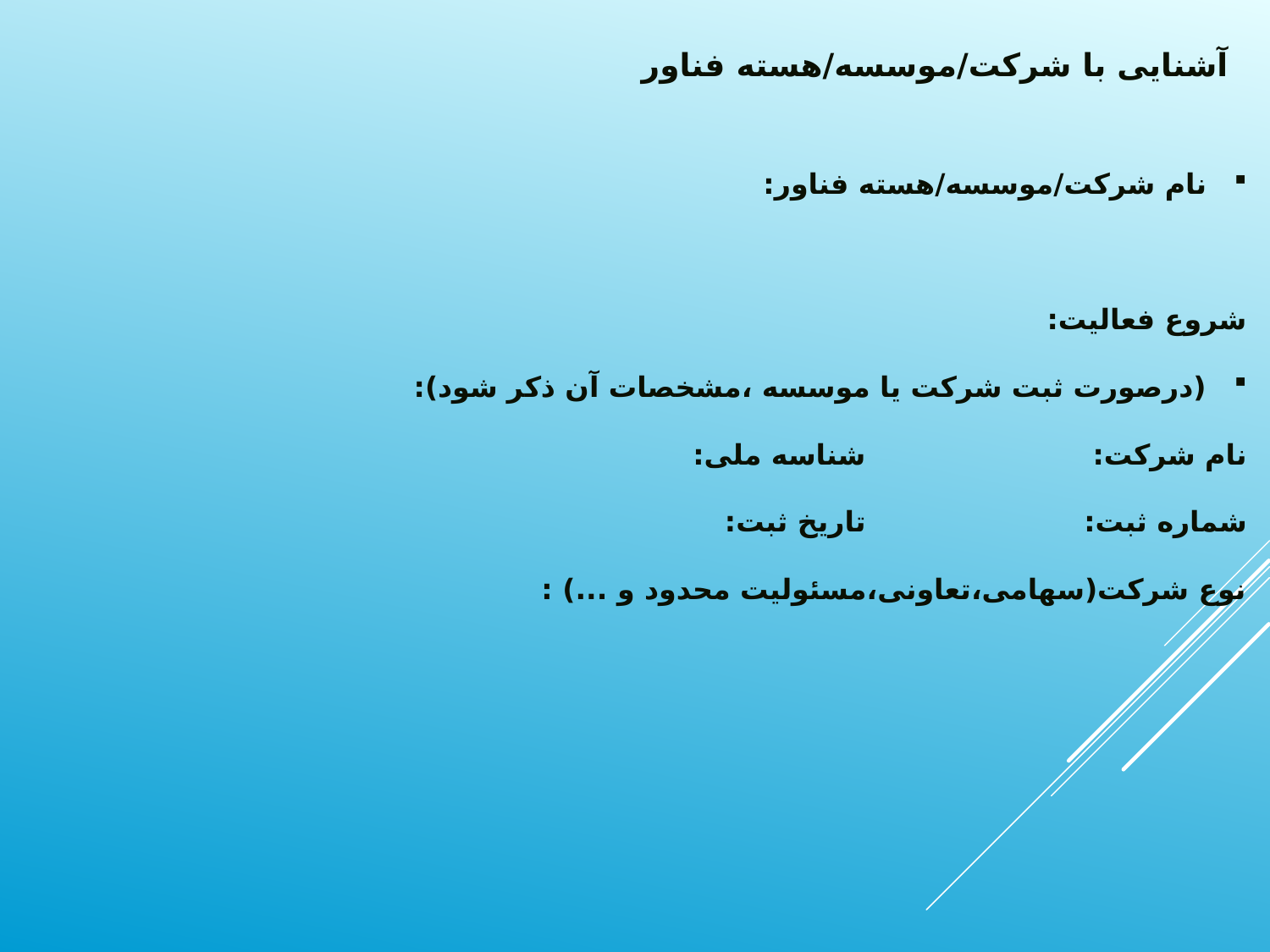

# آشنایی با شرکت/موسسه/هسته فناور
نام شرکت/موسسه/هسته فناور:

شروع فعالیت:
(درصورت ثبت شرکت یا موسسه ،مشخصات آن ذکر شود):
نام شرکت:			شناسه ملی:
شماره ثبت:			تاریخ ثبت:
نوع شرکت(سهامی،تعاونی،مسئولیت محدود و ...) :